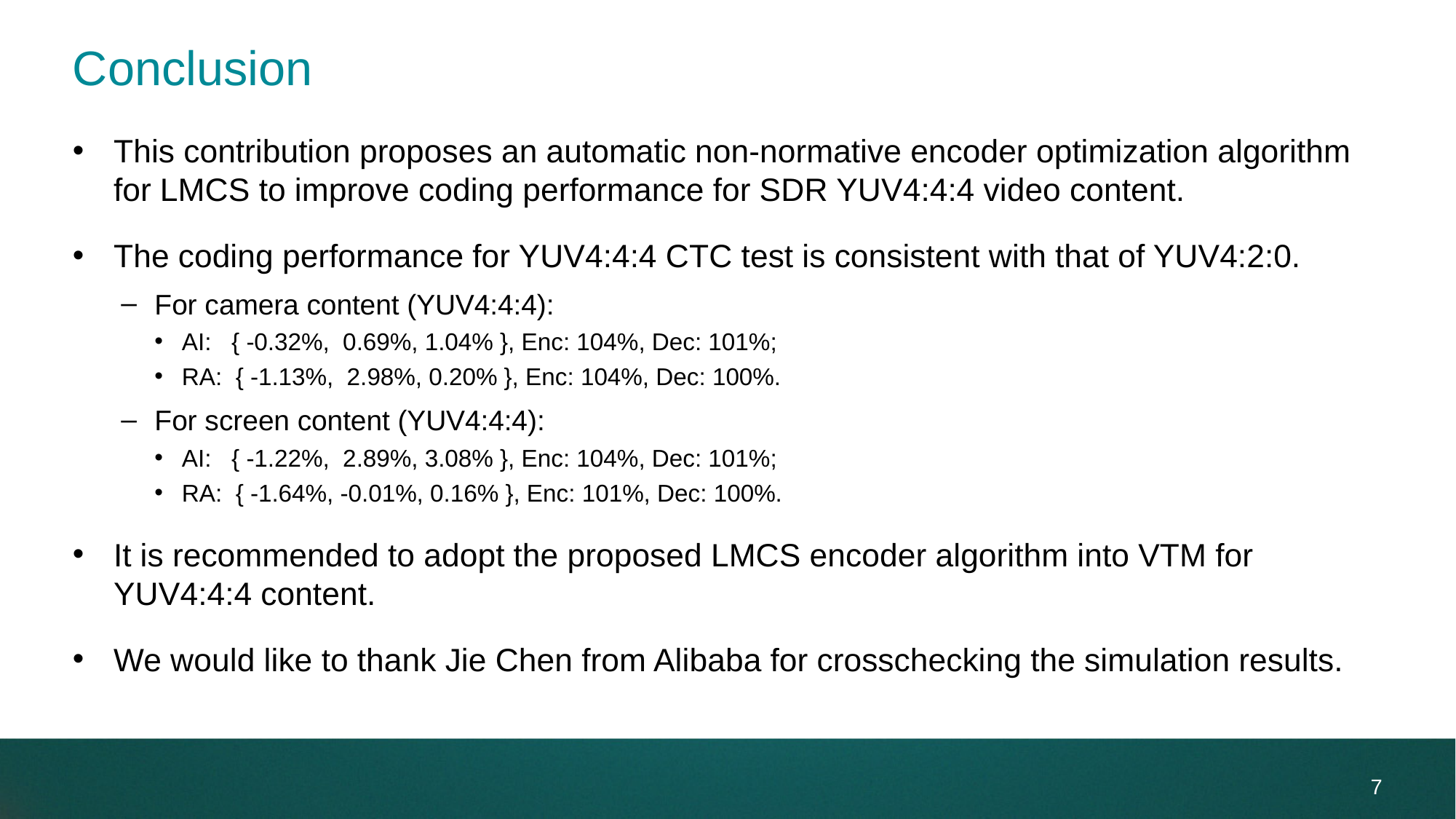

# Conclusion
This contribution proposes an automatic non-normative encoder optimization algorithm for LMCS to improve coding performance for SDR YUV4:4:4 video content.
The coding performance for YUV4:4:4 CTC test is consistent with that of YUV4:2:0.
For camera content (YUV4:4:4):
AI:   { -0.32%,  0.69%, 1.04% }, Enc: 104%, Dec: 101%;
RA:  { -1.13%,  2.98%, 0.20% }, Enc: 104%, Dec: 100%.
For screen content (YUV4:4:4):
AI:   { -1.22%,  2.89%, 3.08% }, Enc: 104%, Dec: 101%;
RA:  { -1.64%, -0.01%, 0.16% }, Enc: 101%, Dec: 100%.
It is recommended to adopt the proposed LMCS encoder algorithm into VTM for YUV4:4:4 content.
We would like to thank Jie Chen from Alibaba for crosschecking the simulation results.
7